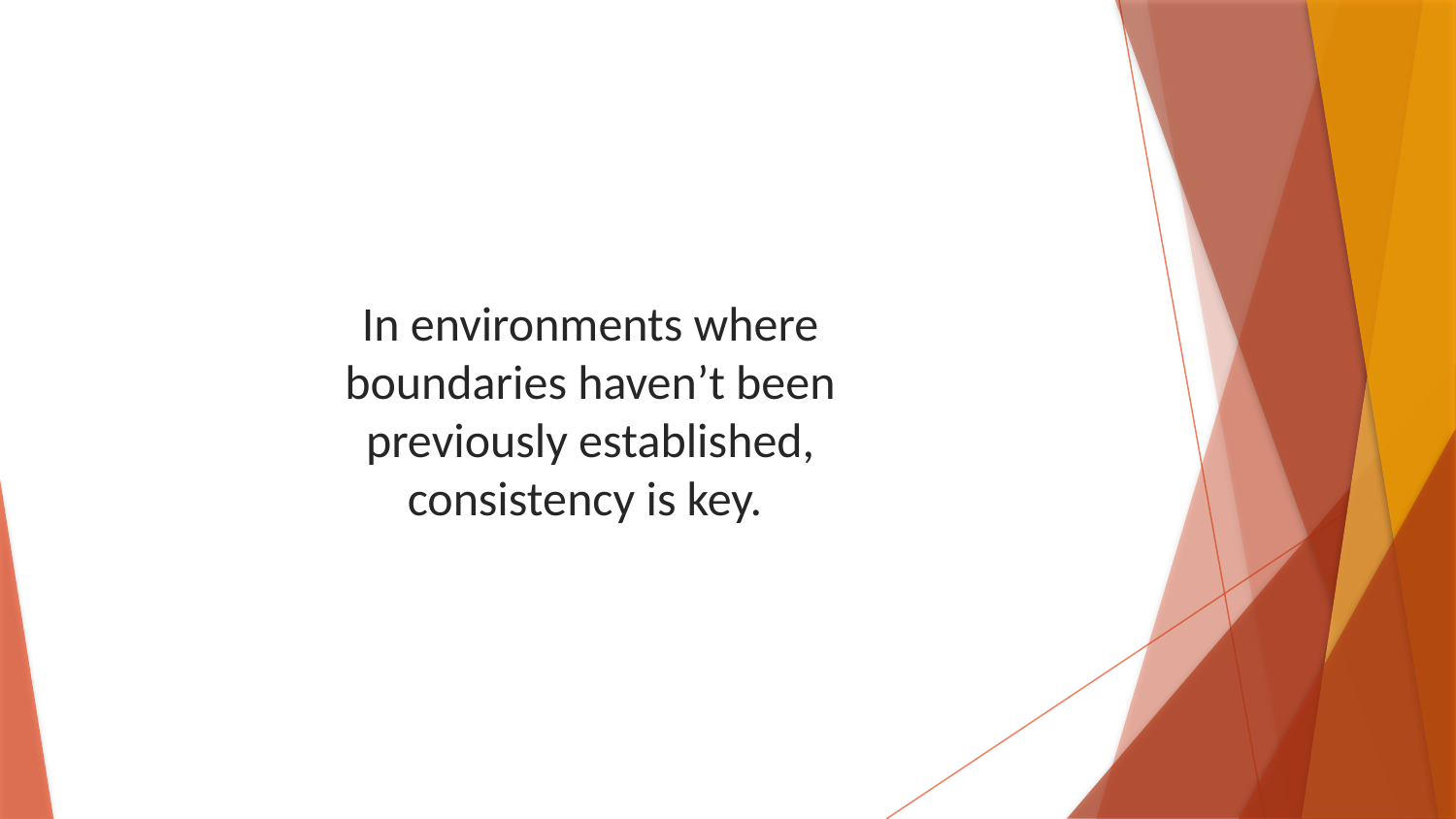

In environments where boundaries haven’t been previously established, consistency is key.